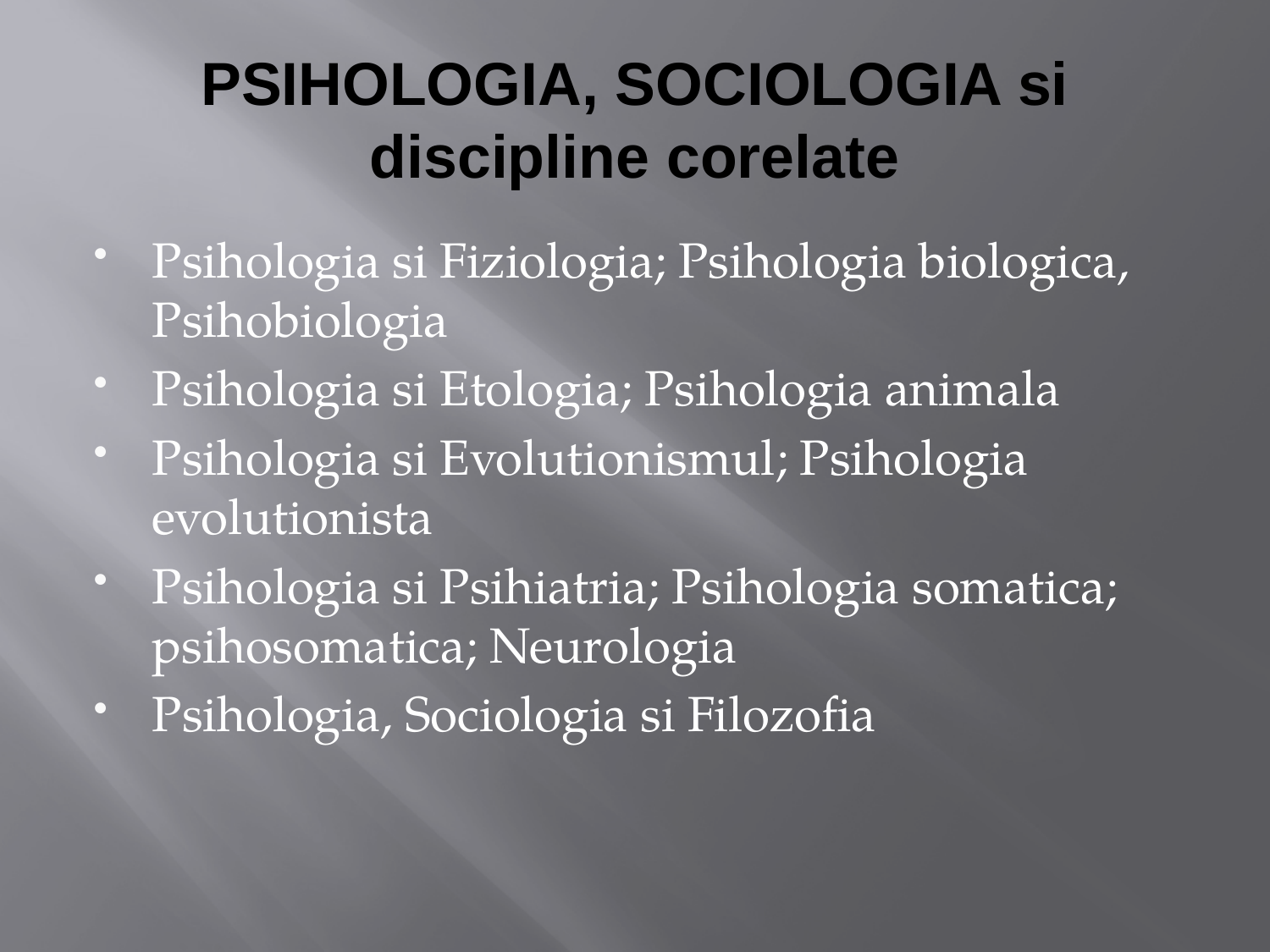

# PSIHOLOGIA, SOCIOLOGIA si discipline corelate
Psihologia si Fiziologia; Psihologia biologica, Psihobiologia
Psihologia si Etologia; Psihologia animala
Psihologia si Evolutionismul; Psihologia evolutionista
Psihologia si Psihiatria; Psihologia somatica; psihosomatica; Neurologia
Psihologia, Sociologia si Filozofia